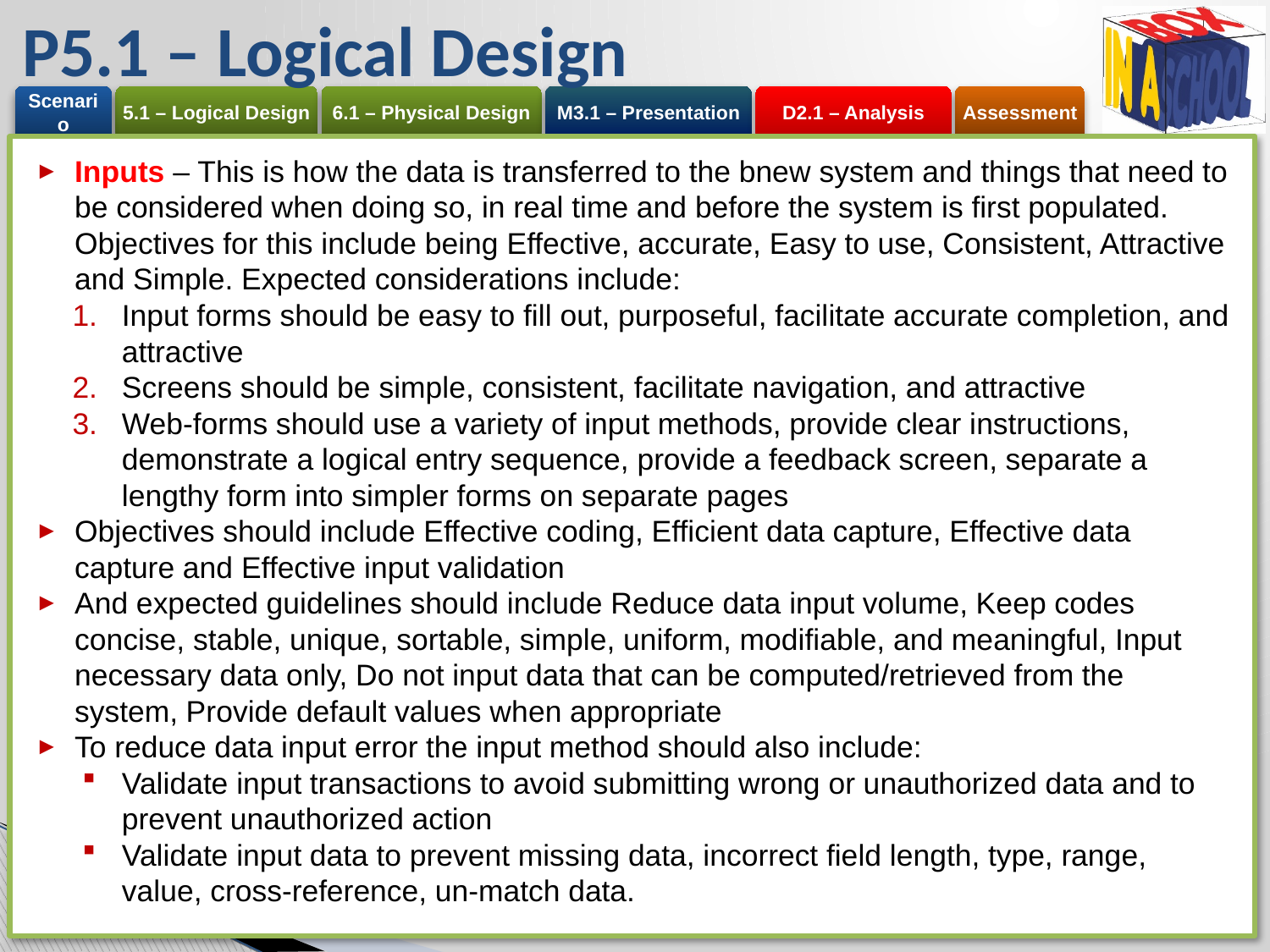

# P5.1 – Logical Design
Inputs – This is how the data is transferred to the bnew system and things that need to be considered when doing so, in real time and before the system is first populated. Objectives for this include being Effective, accurate, Easy to use, Consistent, Attractive and Simple. Expected considerations include:
Input forms should be easy to fill out, purposeful, facilitate accurate completion, and attractive
Screens should be simple, consistent, facilitate navigation, and attractive
Web-forms should use a variety of input methods, provide clear instructions, demonstrate a logical entry sequence, provide a feedback screen, separate a lengthy form into simpler forms on separate pages
Objectives should include Effective coding, Efficient data capture, Effective data capture and Effective input validation
And expected guidelines should include Reduce data input volume, Keep codes concise, stable, unique, sortable, simple, uniform, modifiable, and meaningful, Input necessary data only, Do not input data that can be computed/retrieved from the system, Provide default values when appropriate
To reduce data input error the input method should also include:
Validate input transactions to avoid submitting wrong or unauthorized data and to prevent unauthorized action
Validate input data to prevent missing data, incorrect field length, type, range, value, cross-reference, un-match data.